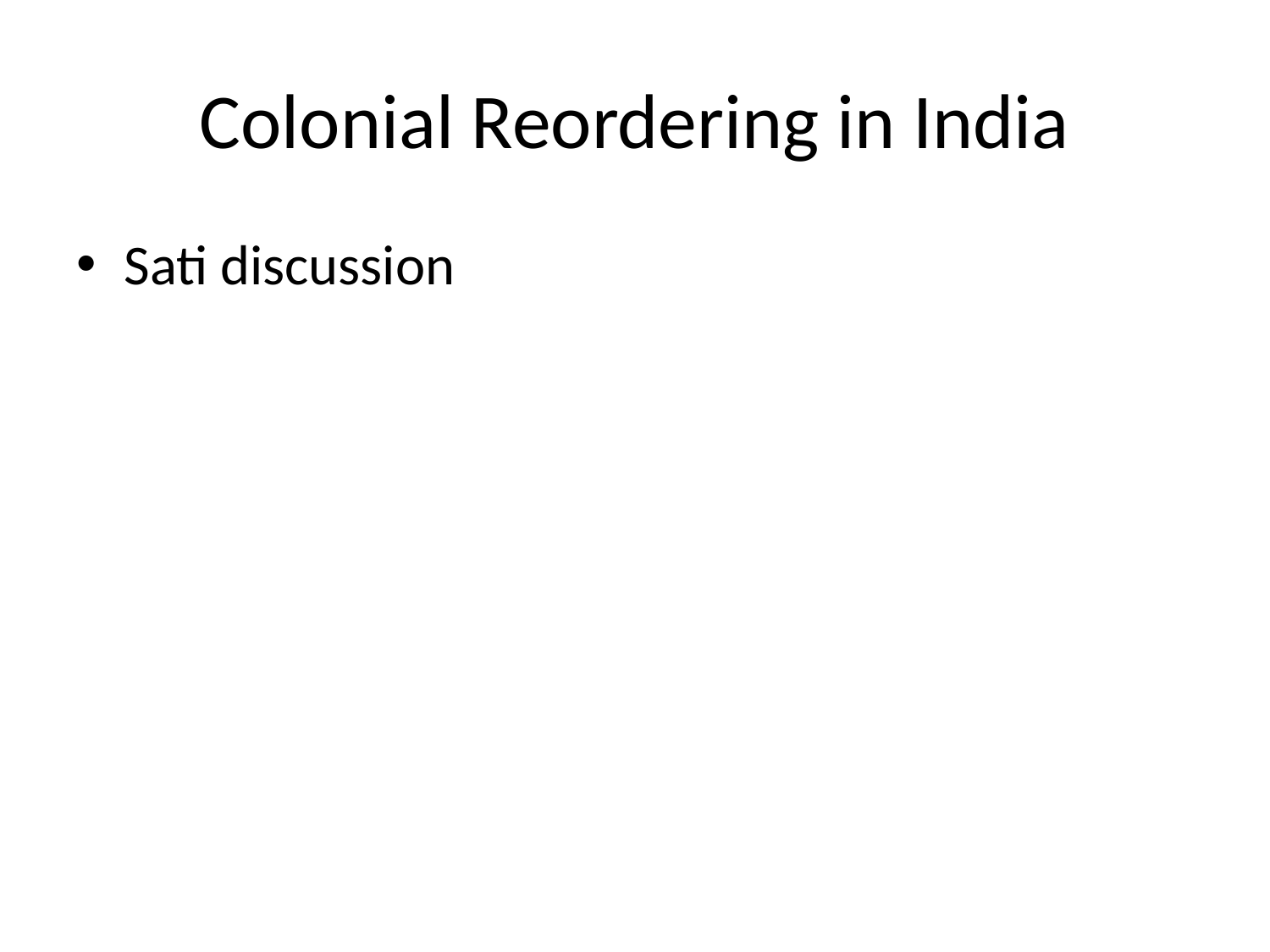

# Colonial Reordering in India
Sati discussion